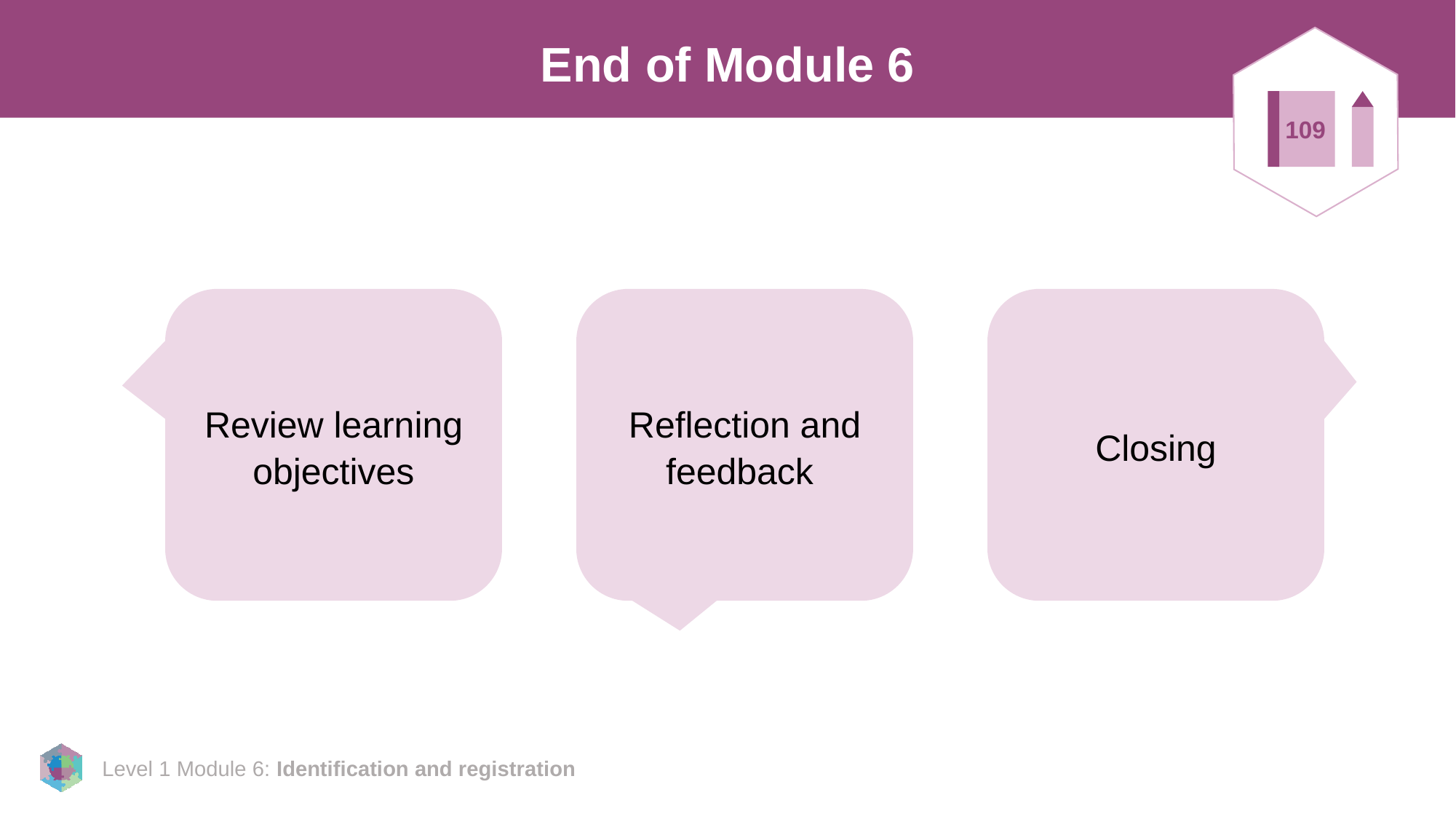

# End of Module 6

109

Review learning objectives
Reflection and feedback
Closing